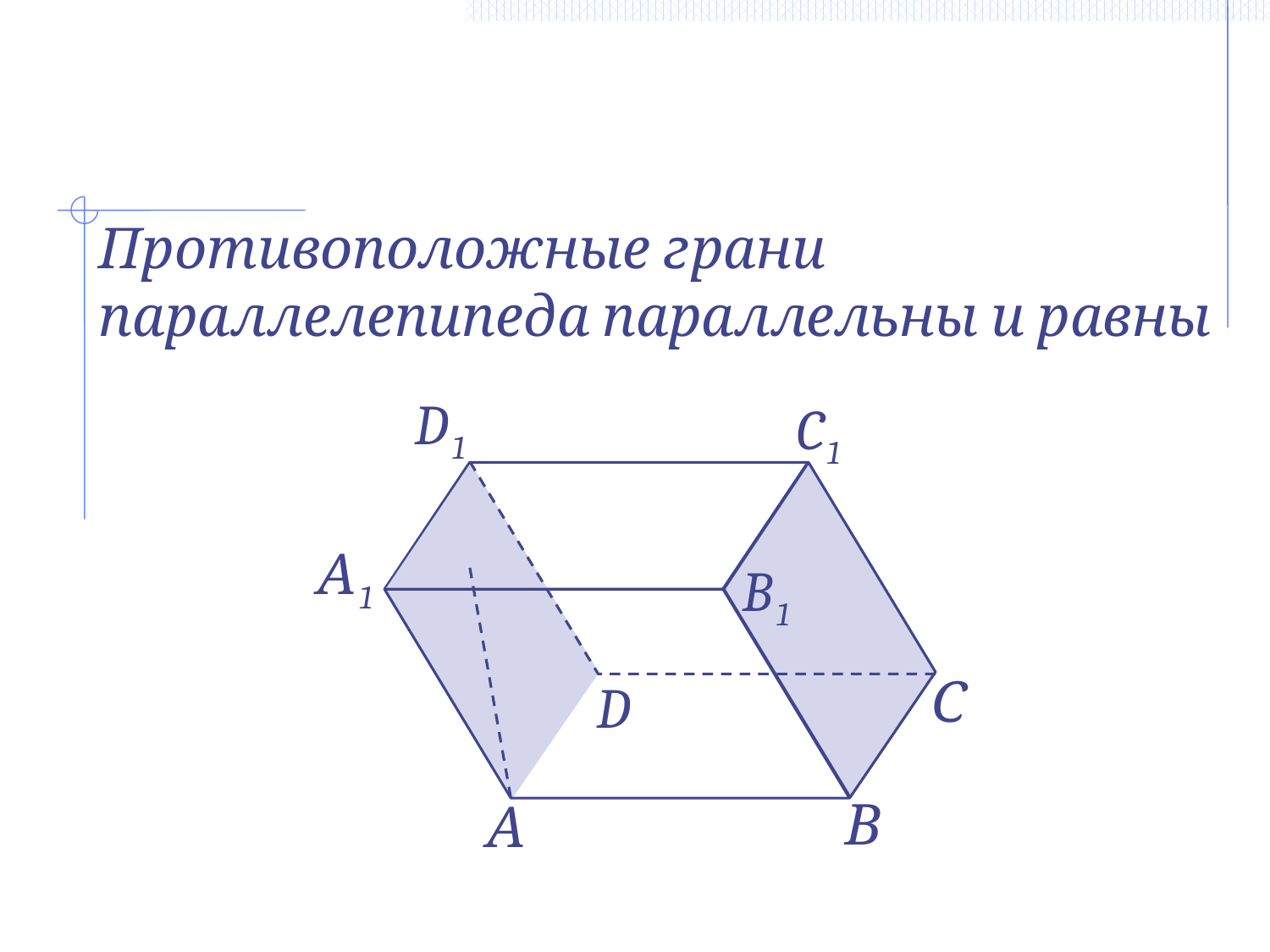

Противоположные грани параллелепипеда параллельны и равны
D1
C1

А1
B1

С
D

В
А